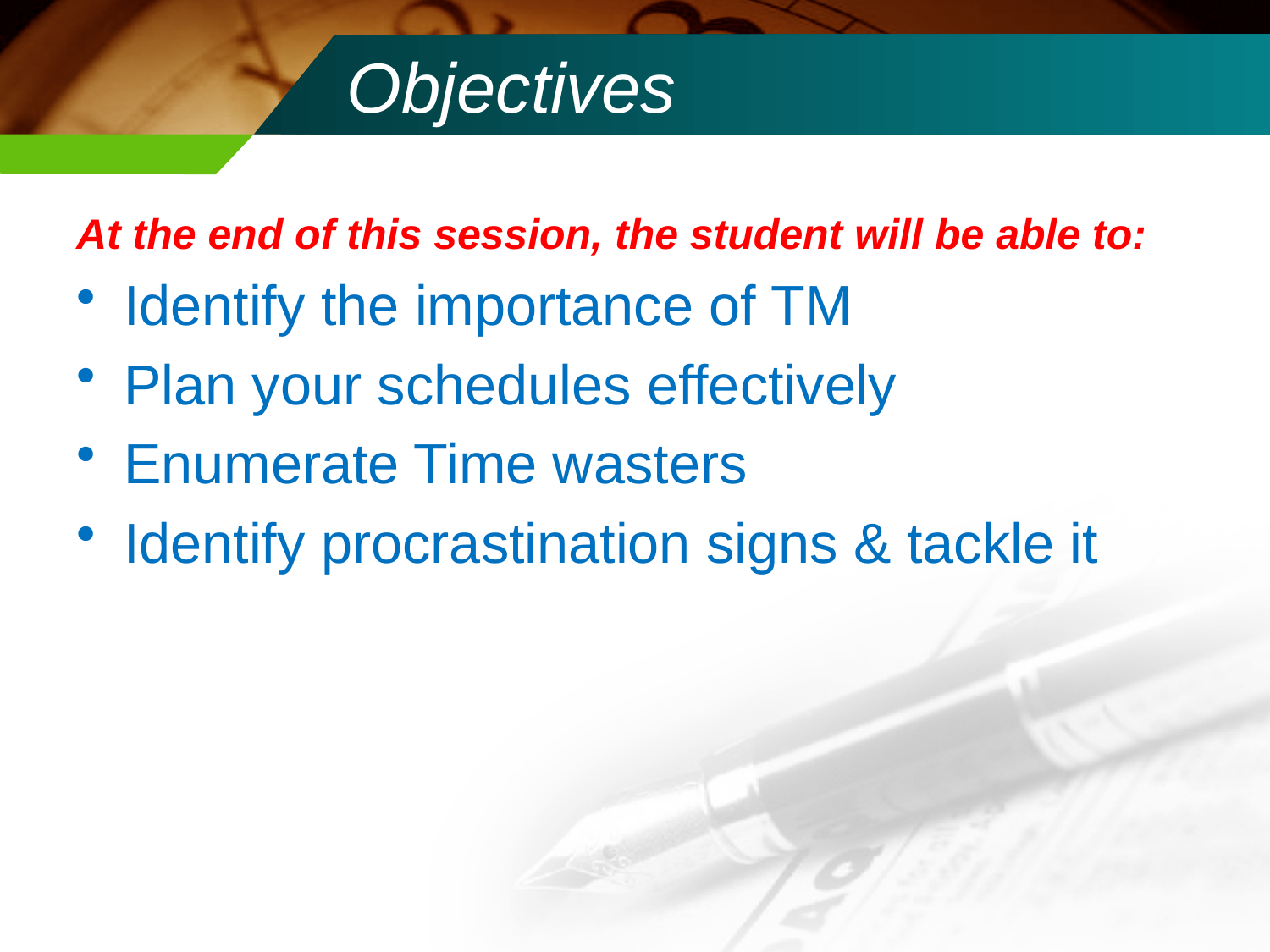

# Objectives
At the end of this session, the student will be able to:
Identify the importance of TM
Plan your schedules effectively
Enumerate Time wasters
Identify procrastination signs & tackle it